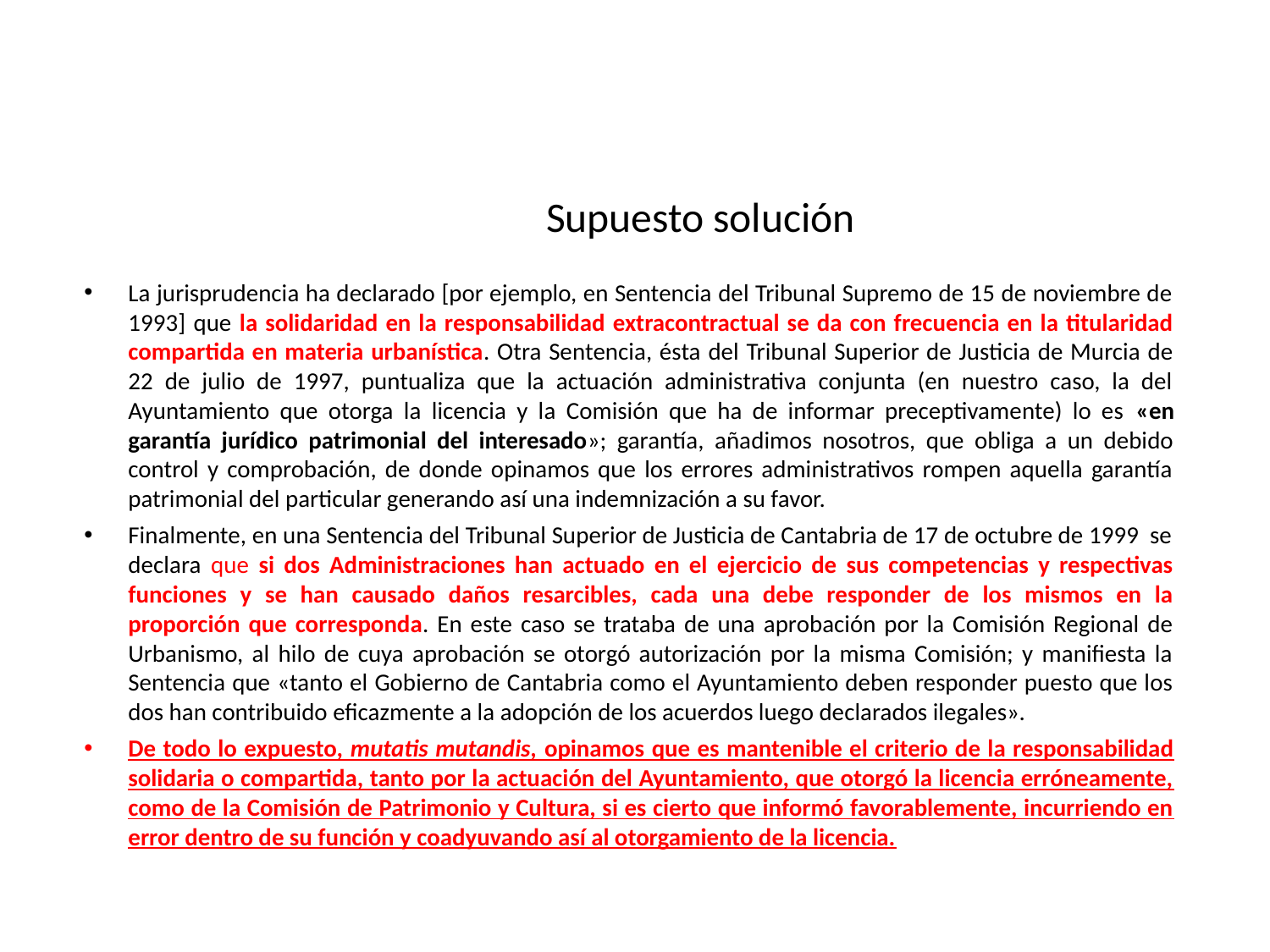

# Supuesto solución
La jurisprudencia ha declarado [por ejemplo, en Sentencia del Tribunal Supremo de 15 de noviembre de 1993] que la solidaridad en la responsabilidad extracontractual se da con frecuencia en la titularidad compartida en materia urbanística. Otra Sentencia, ésta del Tribunal Superior de Justicia de Murcia de 22 de julio de 1997, puntualiza que la actuación administrativa conjunta (en nuestro caso, la del Ayuntamiento que otorga la licencia y la Comisión que ha de informar preceptivamente) lo es «en garantía jurídico patrimonial del interesado»; garantía, añadimos nosotros, que obliga a un debido control y comprobación, de donde opinamos que los errores administrativos rompen aquella garantía patrimonial del particular generando así una indemnización a su favor.
Finalmente, en una Sentencia del Tribunal Superior de Justicia de Cantabria de 17 de octubre de 1999  se declara que si dos Administraciones han actuado en el ejercicio de sus competencias y respectivas funciones y se han causado daños resarcibles, cada una debe responder de los mismos en la proporción que corresponda. En este caso se trataba de una aprobación por la Comisión Regional de Urbanismo, al hilo de cuya aprobación se otorgó autorización por la misma Comisión; y manifiesta la Sentencia que «tanto el Gobierno de Cantabria como el Ayuntamiento deben responder puesto que los dos han contribuido eficazmente a la adopción de los acuerdos luego declarados ilegales».
De todo lo expuesto, mutatis mutandis, opinamos que es mantenible el criterio de la responsabilidad solidaria o compartida, tanto por la actuación del Ayuntamiento, que otorgó la licencia erróneamente, como de la Comisión de Patrimonio y Cultura, si es cierto que informó favorablemente, incurriendo en error dentro de su función y coadyuvando así al otorgamiento de la licencia.